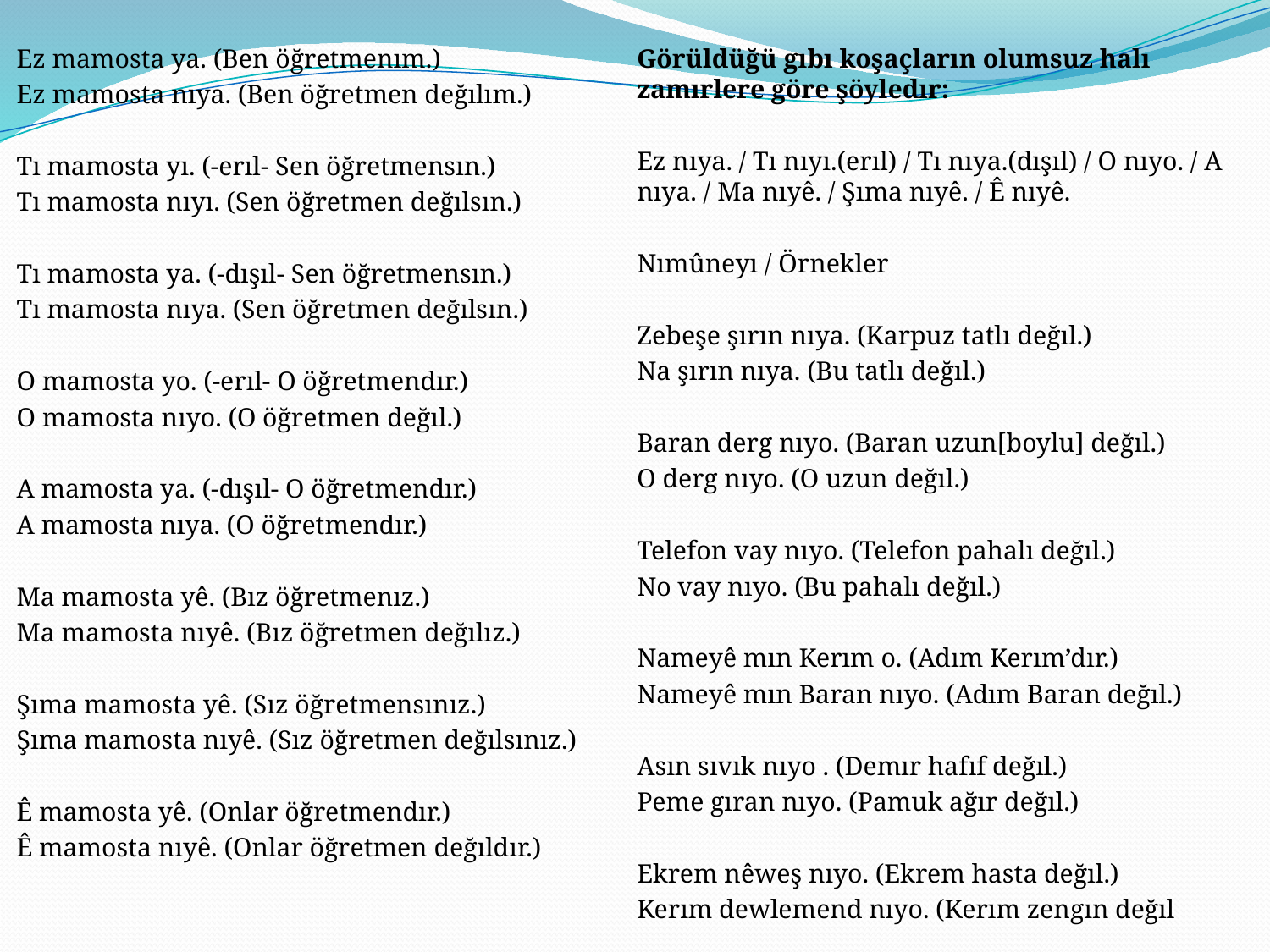

Ez mamosta ya. (Ben öğretmenım.)
Ez mamosta nıya. (Ben öğretmen değılım.)

Tı mamosta yı. (-erıl- Sen öğretmensın.)
Tı mamosta nıyı. (Sen öğretmen değılsın.)

Tı mamosta ya. (-dışıl- Sen öğretmensın.)
Tı mamosta nıya. (Sen öğretmen değılsın.)

O mamosta yo. (-erıl- O öğretmendır.)
O mamosta nıyo. (O öğretmen değıl.)

A mamosta ya. (-dışıl- O öğretmendır.)
A mamosta nıya. (O öğretmendır.)

Ma mamosta yê. (Bız öğretmenız.)
Ma mamosta nıyê. (Bız öğretmen değılız.)

Şıma mamosta yê. (Sız öğretmensınız.)
Şıma mamosta nıyê. (Sız öğretmen değılsınız.)

Ê mamosta yê. (Onlar öğretmendır.)
Ê mamosta nıyê. (Onlar öğretmen değıldır.)

Görüldüğü gıbı koşaçların olumsuz halı zamırlere göre şöyledır:

Ez nıya. / Tı nıyı.(erıl) / Tı nıya.(dışıl) / O nıyo. / A nıya. / Ma nıyê. / Şıma nıyê. / Ê nıyê.

Nımûneyı / Örnekler

Zebeşe şırın nıya. (Karpuz tatlı değıl.)
Na şırın nıya. (Bu tatlı değıl.)

Baran derg nıyo. (Baran uzun[boylu] değıl.)
O derg nıyo. (O uzun değıl.)

Telefon vay nıyo. (Telefon pahalı değıl.)
No vay nıyo. (Bu pahalı değıl.)

Nameyê mın Kerım o. (Adım Kerım’dır.)
Nameyê mın Baran nıyo. (Adım Baran değıl.)

Asın sıvık nıyo . (Demır hafıf değıl.)
Peme gıran nıyo. (Pamuk ağır değıl.)

Ekrem nêweş nıyo. (Ekrem hasta değıl.)
Kerım dewlemend nıyo. (Kerım zengın değıl
#